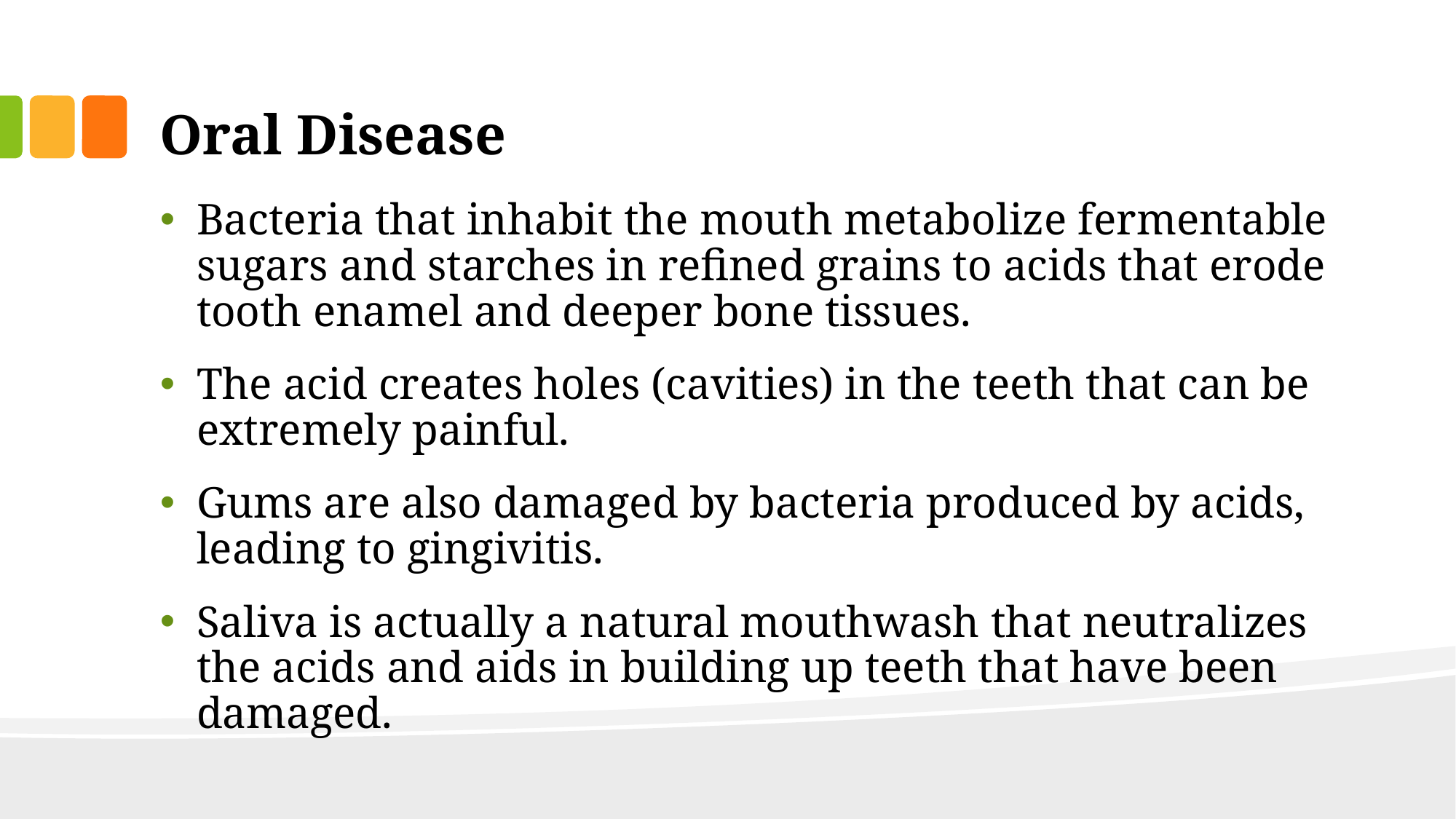

# Oral Disease
Bacteria that inhabit the mouth metabolize fermentable sugars and starches in refined grains to acids that erode tooth enamel and deeper bone tissues.
The acid creates holes (cavities) in the teeth that can be extremely painful.
Gums are also damaged by bacteria produced by acids, leading to gingivitis.
Saliva is actually a natural mouthwash that neutralizes the acids and aids in building up teeth that have been damaged.